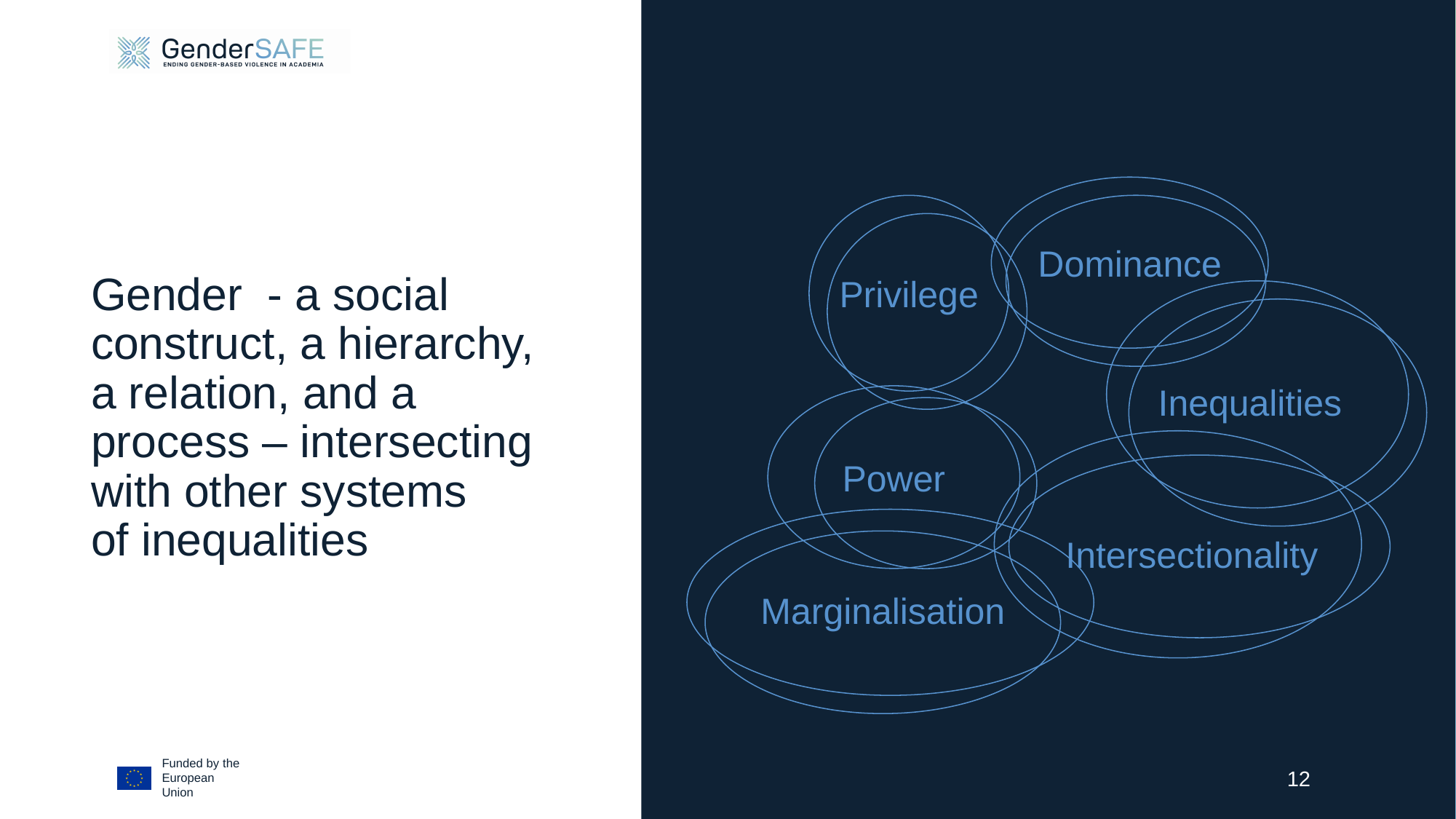

Dominance
Privilege

Gender  - a social construct, a hierarchy, a relation, and a process – intersecting with other systems of inequalities
Inequalities

Power

Intersectionality
Marginalisation

12